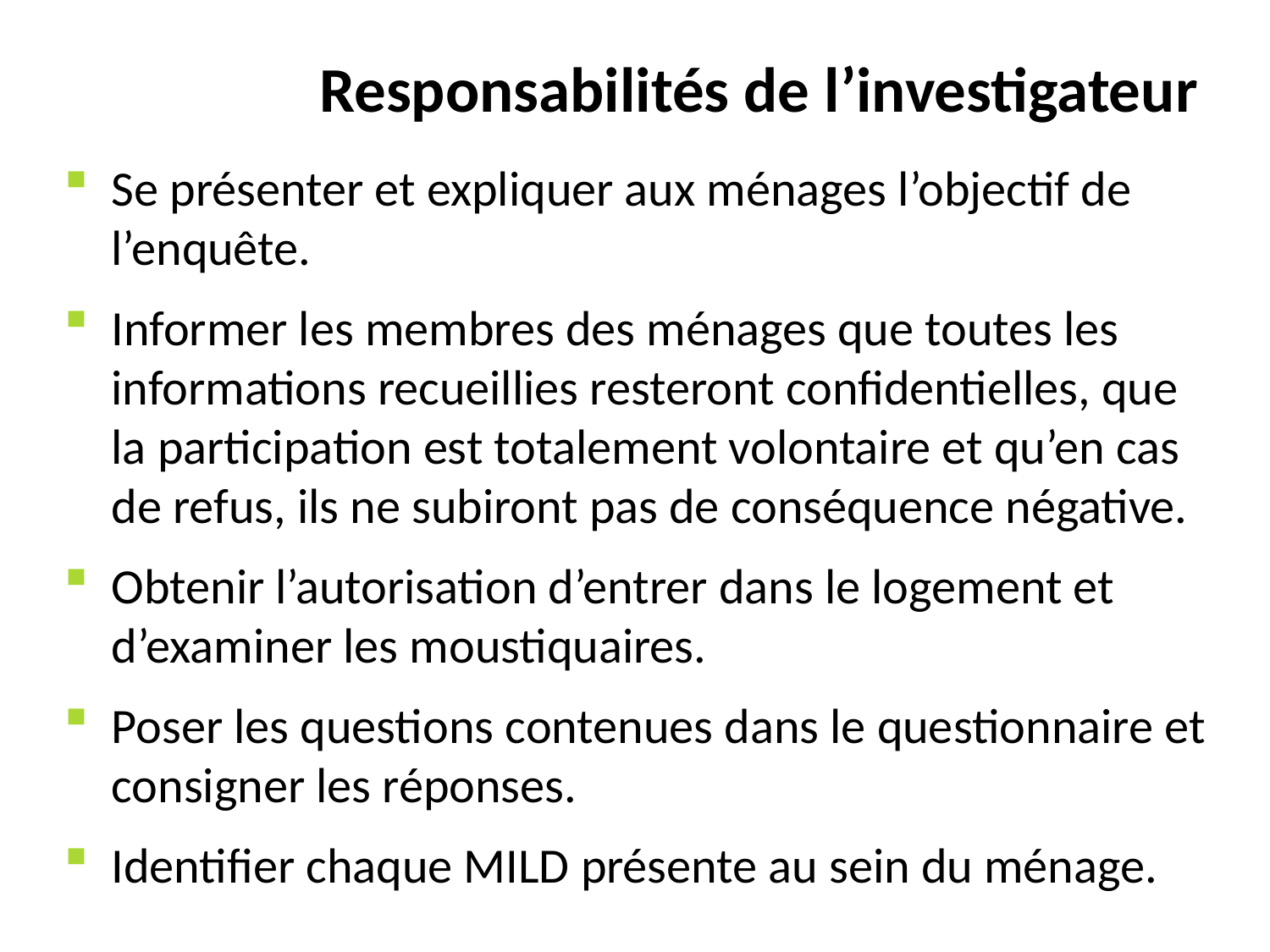

# Responsabilités de l’investigateur
Se présenter et expliquer aux ménages l’objectif de l’enquête.
Informer les membres des ménages que toutes les informations recueillies resteront confidentielles, que la participation est totalement volontaire et qu’en cas de refus, ils ne subiront pas de conséquence négative.
Obtenir l’autorisation d’entrer dans le logement et d’examiner les moustiquaires.
Poser les questions contenues dans le questionnaire et consigner les réponses.
Identifier chaque MILD présente au sein du ménage.